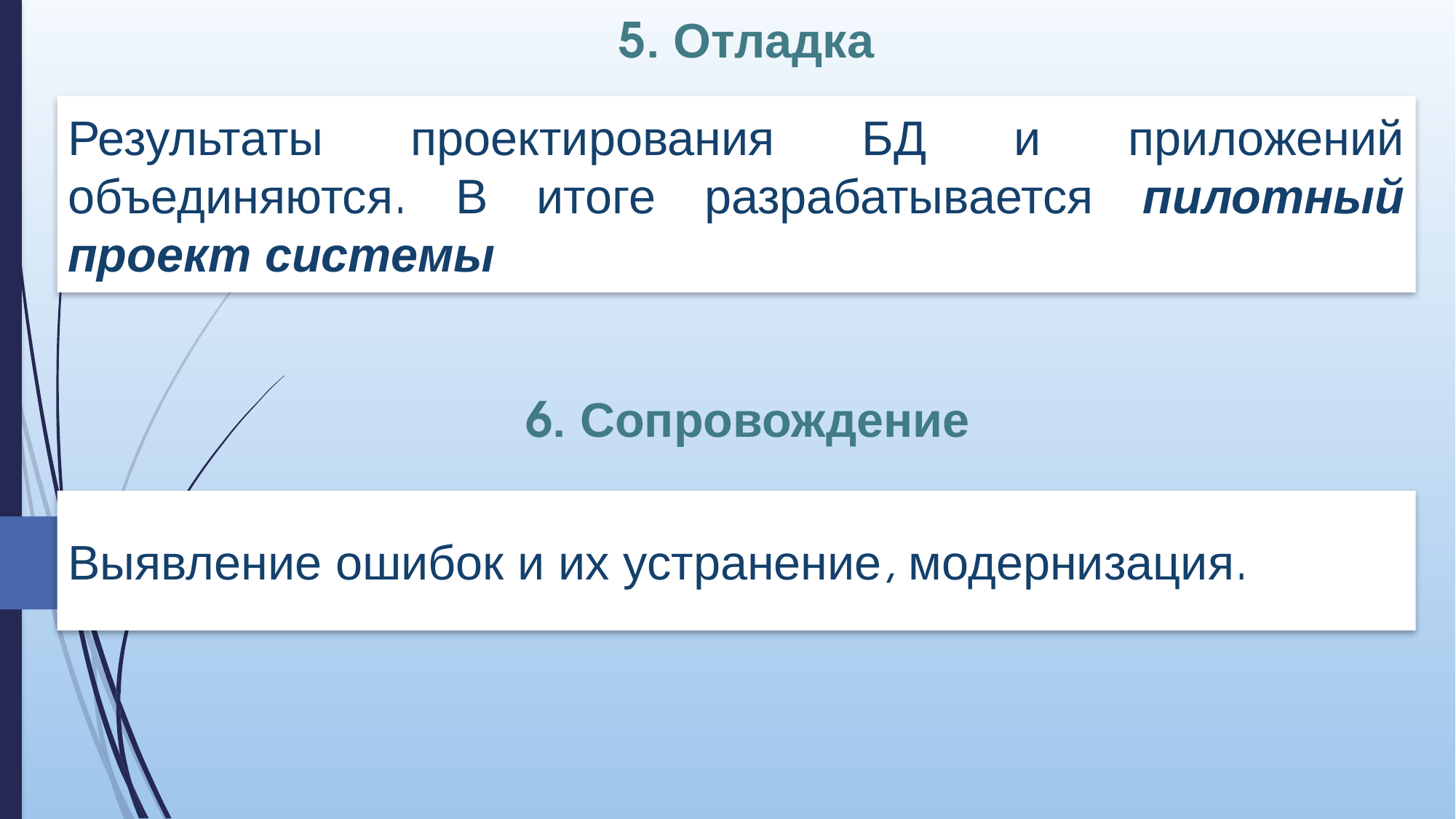

5. Отладка
Результаты проектирования БД и приложений объединяются. В итоге разрабатывается пилотный проект системы
6. Сопровождение
Выявление ошибок и их устранение, модернизация.